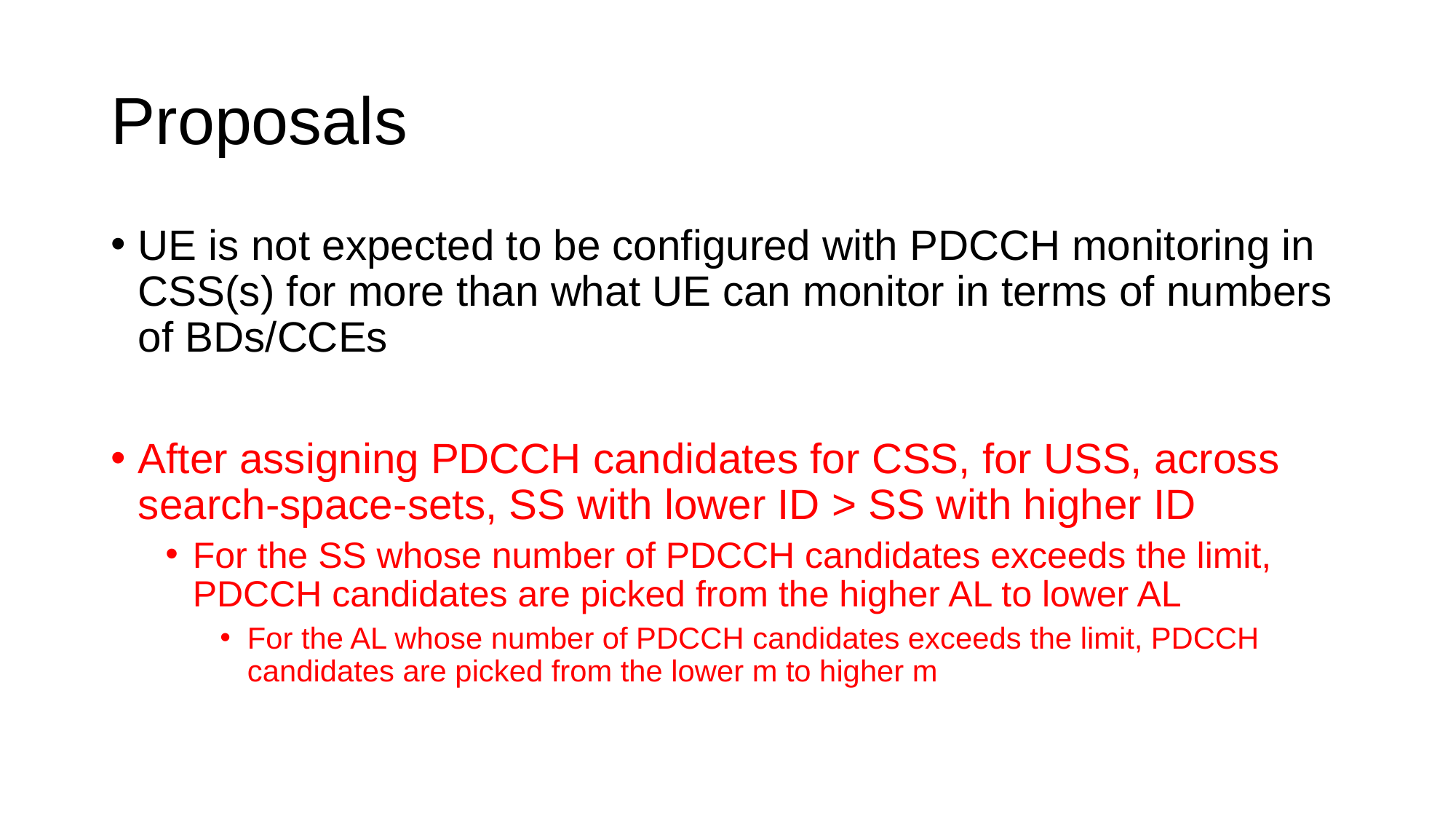

# Proposals
UE is not expected to be configured with PDCCH monitoring in CSS(s) for more than what UE can monitor in terms of numbers of BDs/CCEs

After assigning PDCCH candidates for CSS, for USS, across search-space-sets, SS with lower ID > SS with higher ID
For the SS whose number of PDCCH candidates exceeds the limit, PDCCH candidates are picked from the higher AL to lower AL
For the AL whose number of PDCCH candidates exceeds the limit, PDCCH candidates are picked from the lower m to higher m